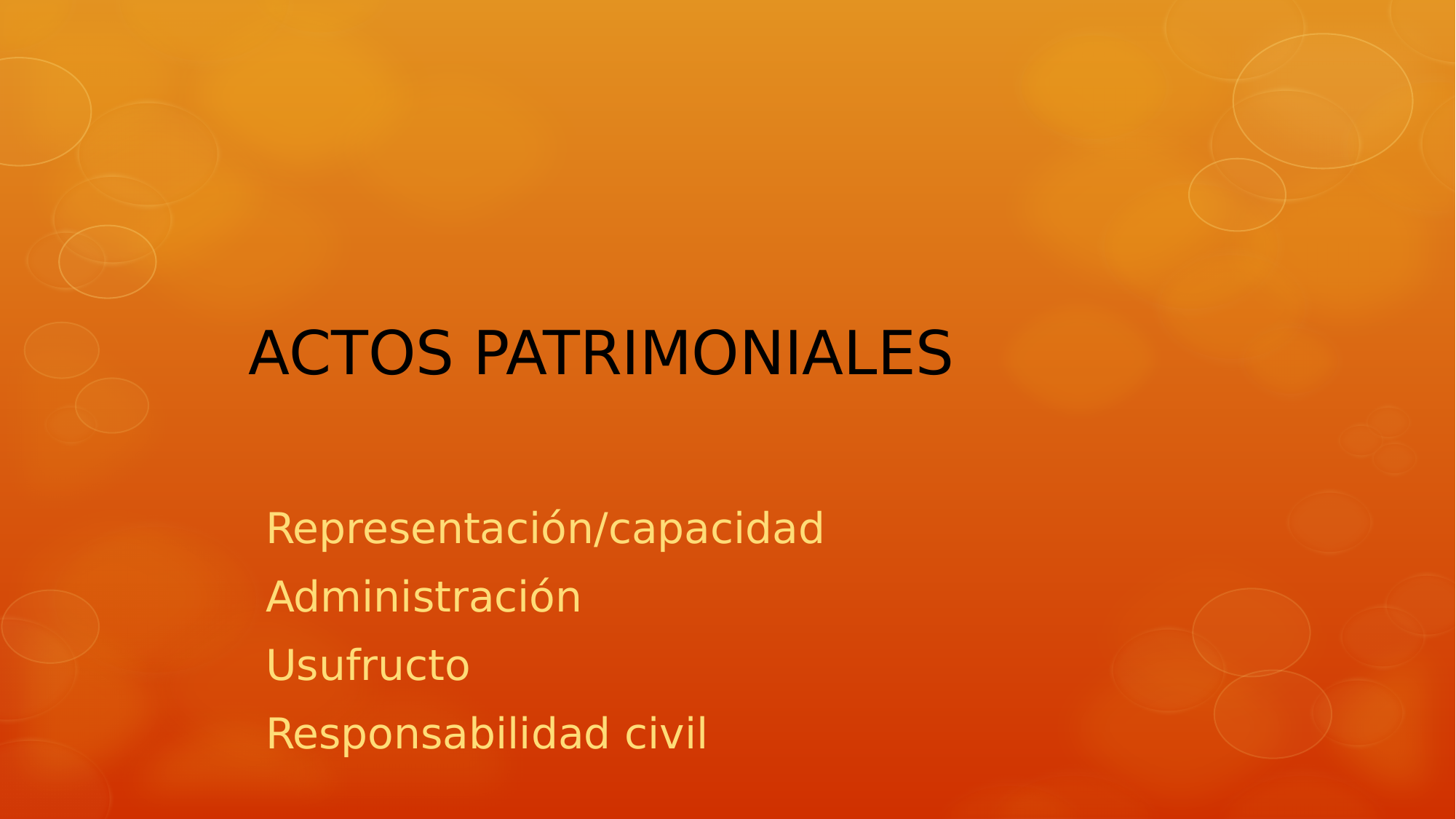

# ACTOS PATRIMONIALES
Representación/capacidad
Administración
Usufructo
Responsabilidad civil